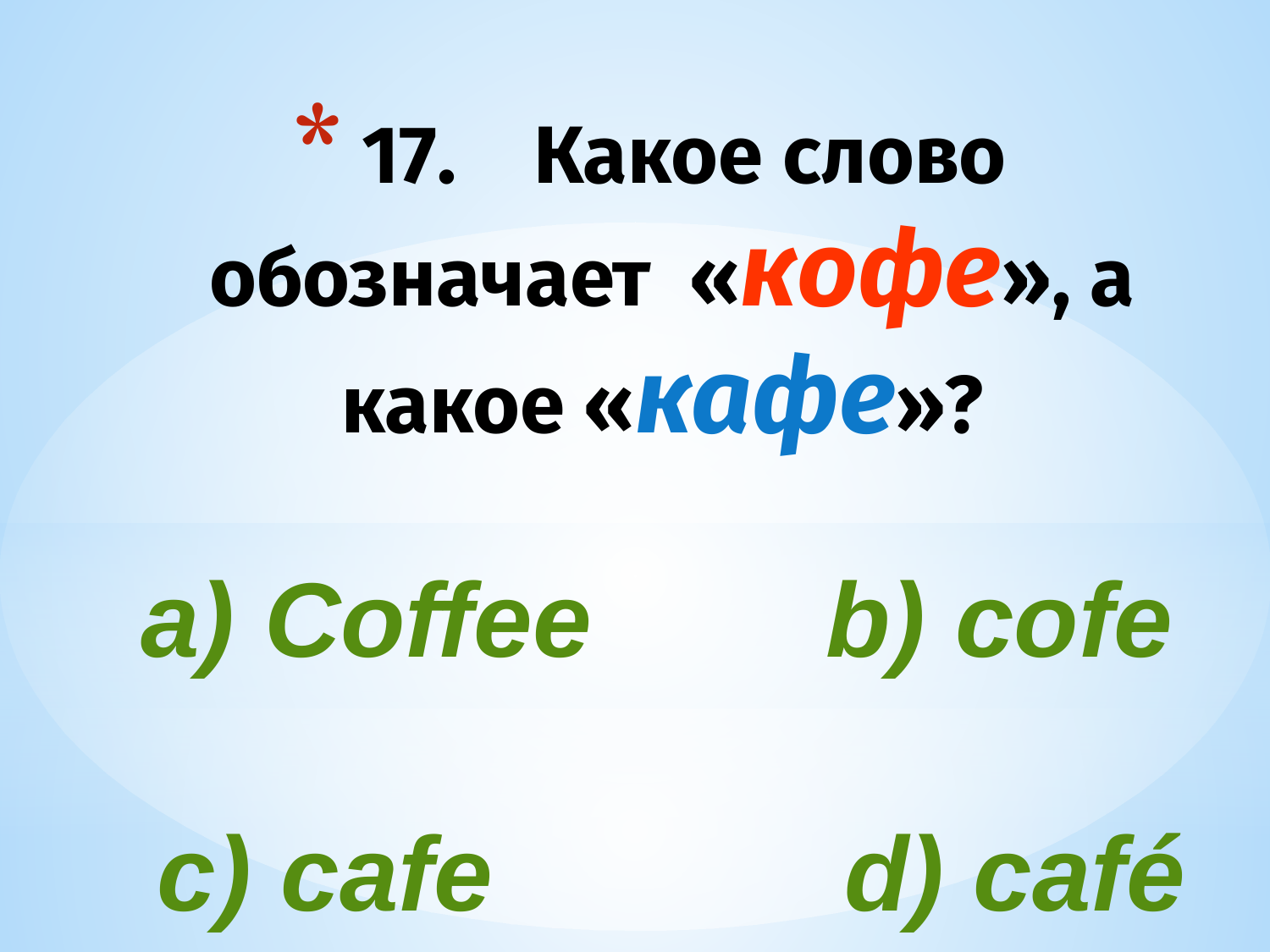

# 17.    Какое слово обозначает  «кофе», а какое «кафе»? a) Coffee        b) cofe c) cafe            d) café